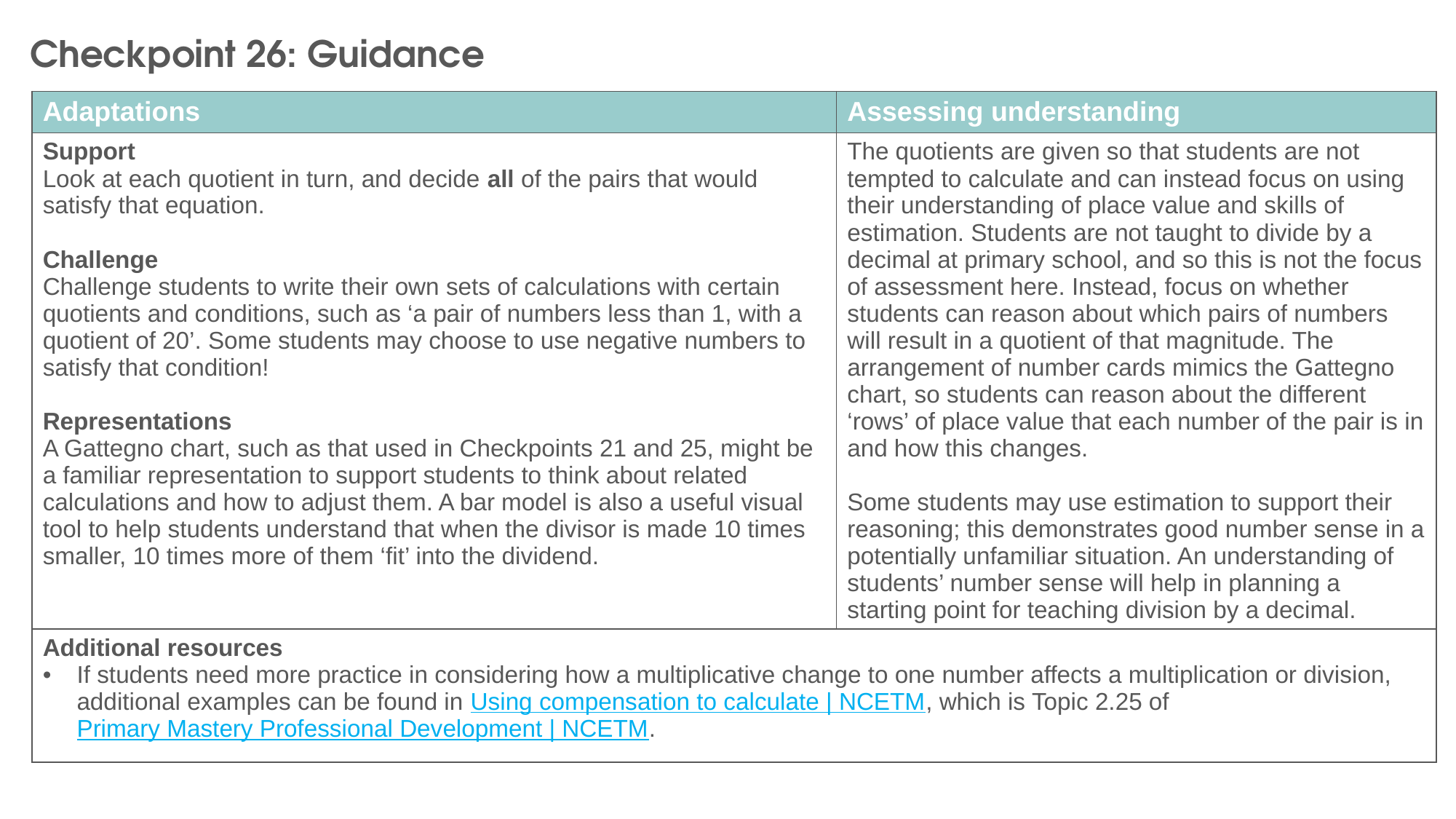

Checkpoint 26: Guidance
| Adaptations | Assessing understanding |
| --- | --- |
| Support Look at each quotient in turn, and decide all of the pairs that would satisfy that equation. Challenge Challenge students to write their own sets of calculations with certain quotients and conditions, such as ‘a pair of numbers less than 1, with a quotient of 20’. Some students may choose to use negative numbers to satisfy that condition! Representations A Gattegno chart, such as that used in Checkpoints 21 and 25, might be a familiar representation to support students to think about related calculations and how to adjust them. A bar model is also a useful visual tool to help students understand that when the divisor is made 10 times smaller, 10 times more of them ‘fit’ into the dividend. | The quotients are given so that students are not tempted to calculate and can instead focus on using their understanding of place value and skills of estimation. Students are not taught to divide by a decimal at primary school, and so this is not the focus of assessment here. Instead, focus on whether students can reason about which pairs of numbers will result in a quotient of that magnitude. The arrangement of number cards mimics the Gattegno chart, so students can reason about the different ‘rows’ of place value that each number of the pair is in and how this changes. Some students may use estimation to support their reasoning; this demonstrates good number sense in a potentially unfamiliar situation. An understanding of students’ number sense will help in planning a starting point for teaching division by a decimal. |
| Additional resources If students need more practice in considering how a multiplicative change to one number affects a multiplication or division, additional examples can be found in Using compensation to calculate | NCETM, which is Topic 2.25 of Primary Mastery Professional Development | NCETM. |  |